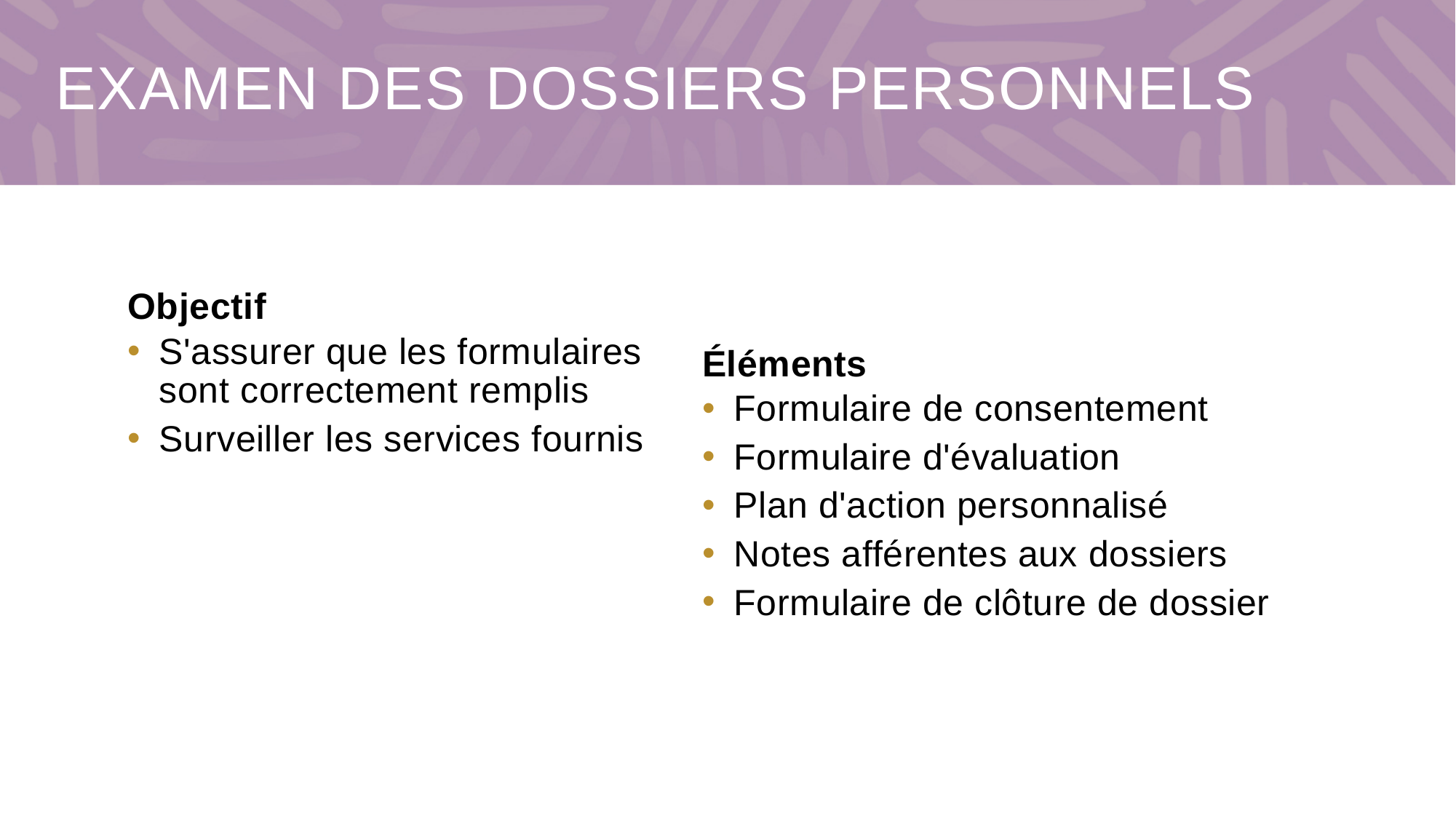

# Examen des dossiers personnels
Objectif
S'assurer que les formulaires sont correctement remplis
Surveiller les services fournis

Éléments
Formulaire de consentement
Formulaire d'évaluation
Plan d'action personnalisé
Notes afférentes aux dossiers
Formulaire de clôture de dossier